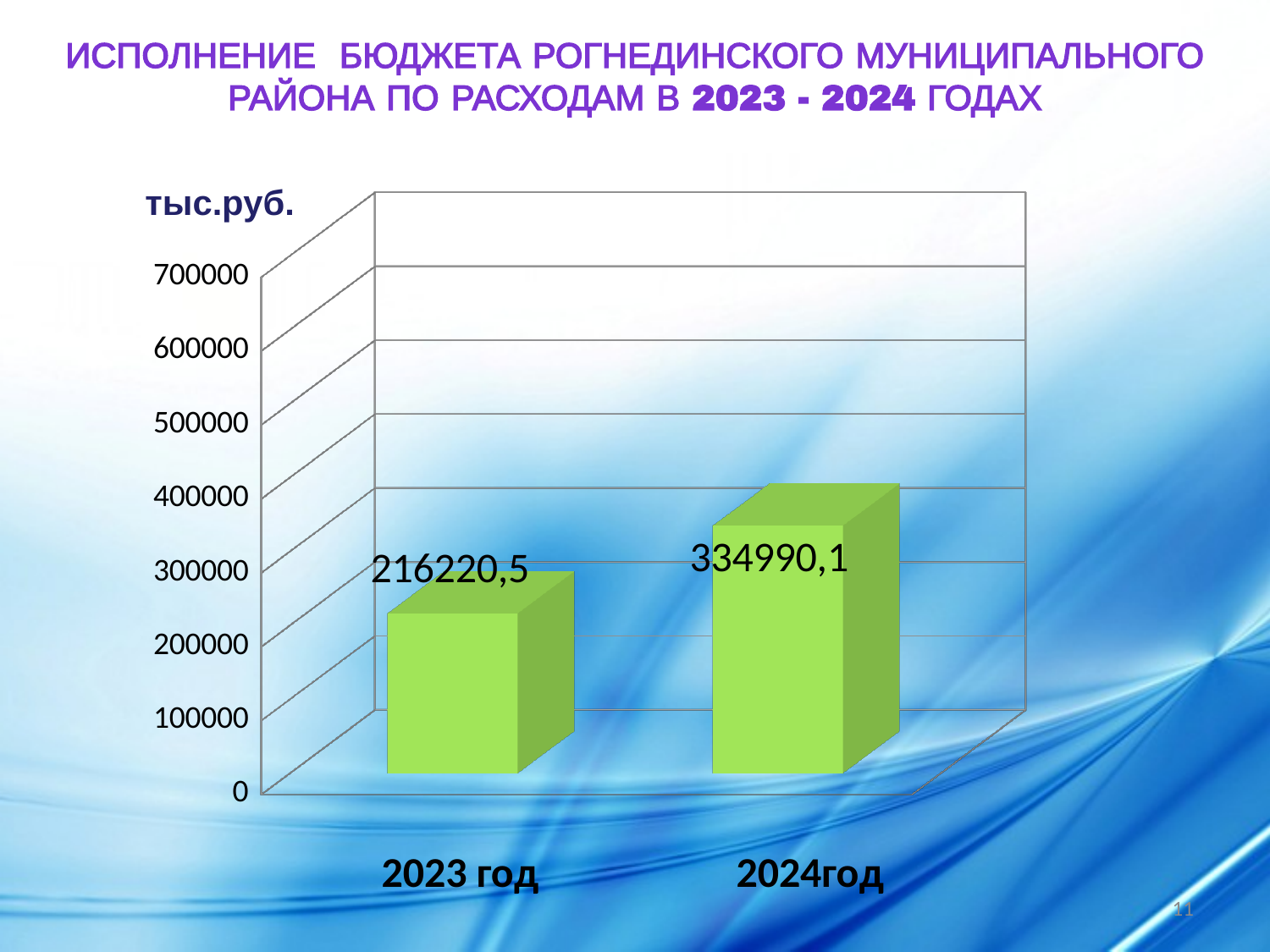

Исполнение  бюджета Рогнединского муниципального района по расходам в 2023 - 2024 годах
тыс.руб.

[unsupported chart]

2023 год
2024год
11